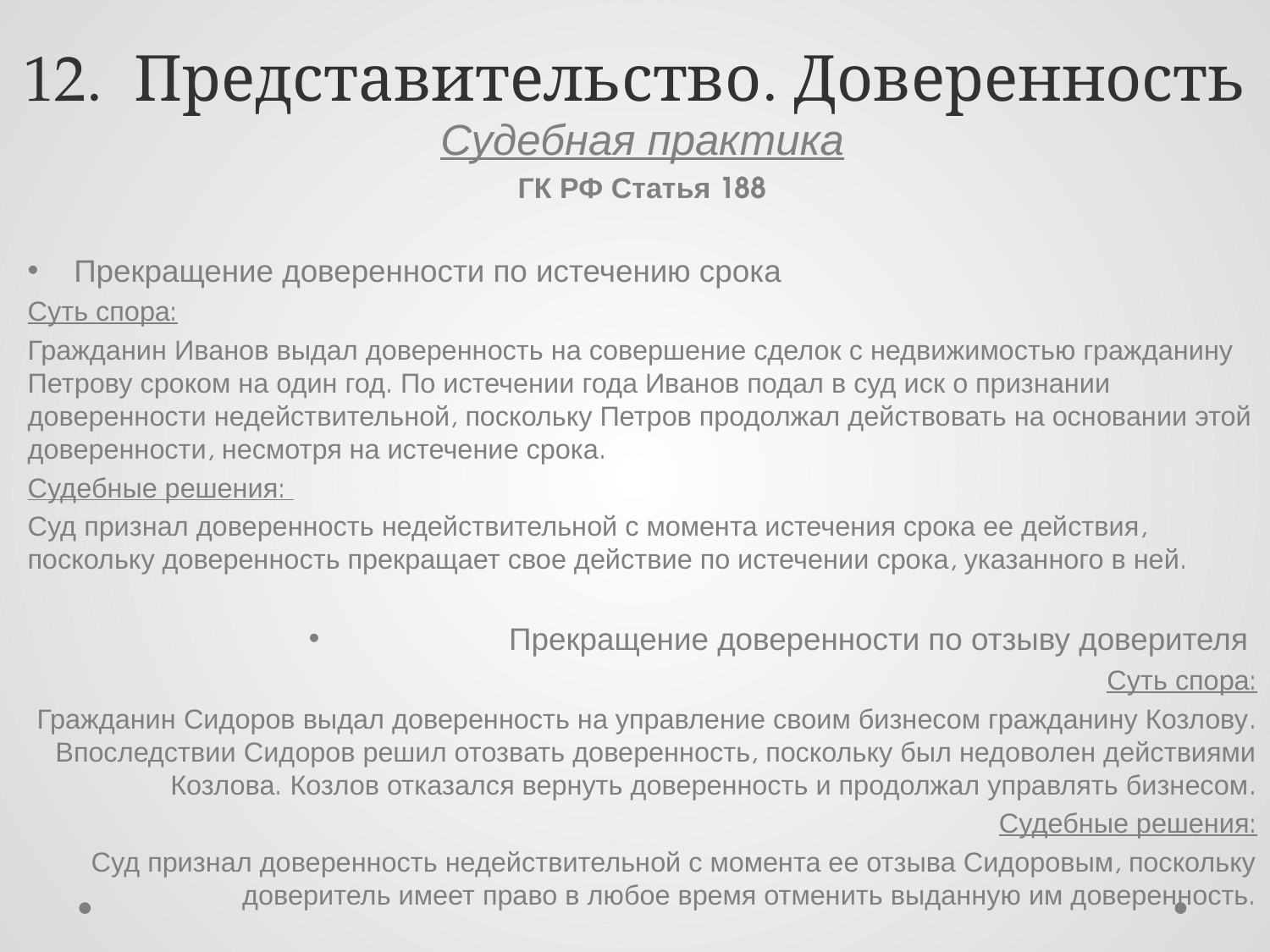

# 12.  Представительство. Доверенность
Судебная практика
ГК РФ Статья 188

Прекращение доверенности по истечению срока
Суть спора:
Гражданин Иванов выдал доверенность на совершение сделок с недвижимостью гражданину Петрову сроком на один год. По истечении года Иванов подал в суд иск о признании доверенности недействительной, поскольку Петров продолжал действовать на основании этой доверенности, несмотря на истечение срока.
Судебные решения:
Суд признал доверенность недействительной с момента истечения срока ее действия, поскольку доверенность прекращает свое действие по истечении срока, указанного в ней.

Прекращение доверенности по отзыву доверителя
Суть спора:
Гражданин Сидоров выдал доверенность на управление своим бизнесом гражданину Козлову. Впоследствии Сидоров решил отозвать доверенность, поскольку был недоволен действиями Козлова. Козлов отказался вернуть доверенность и продолжал управлять бизнесом.
Судебные решения:
Суд признал доверенность недействительной с момента ее отзыва Сидоровым, поскольку доверитель имеет право в любое время отменить выданную им доверенность.